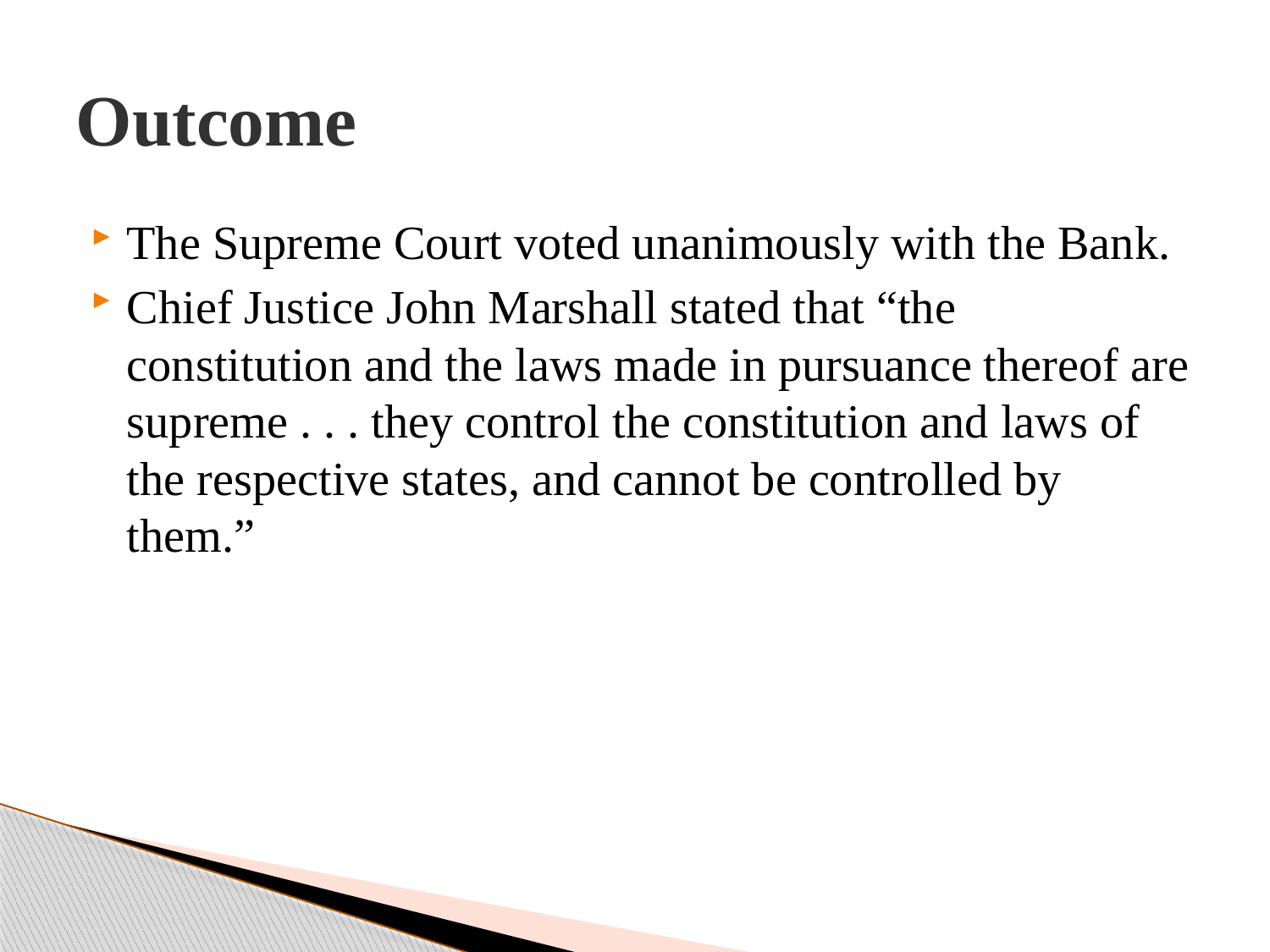

# Outcome
The Supreme Court voted unanimously with the Bank.
Chief Justice John Marshall stated that “the constitution and the laws made in pursuance thereof are supreme . . . they control the constitution and laws of the respective states, and cannot be controlled by them.”